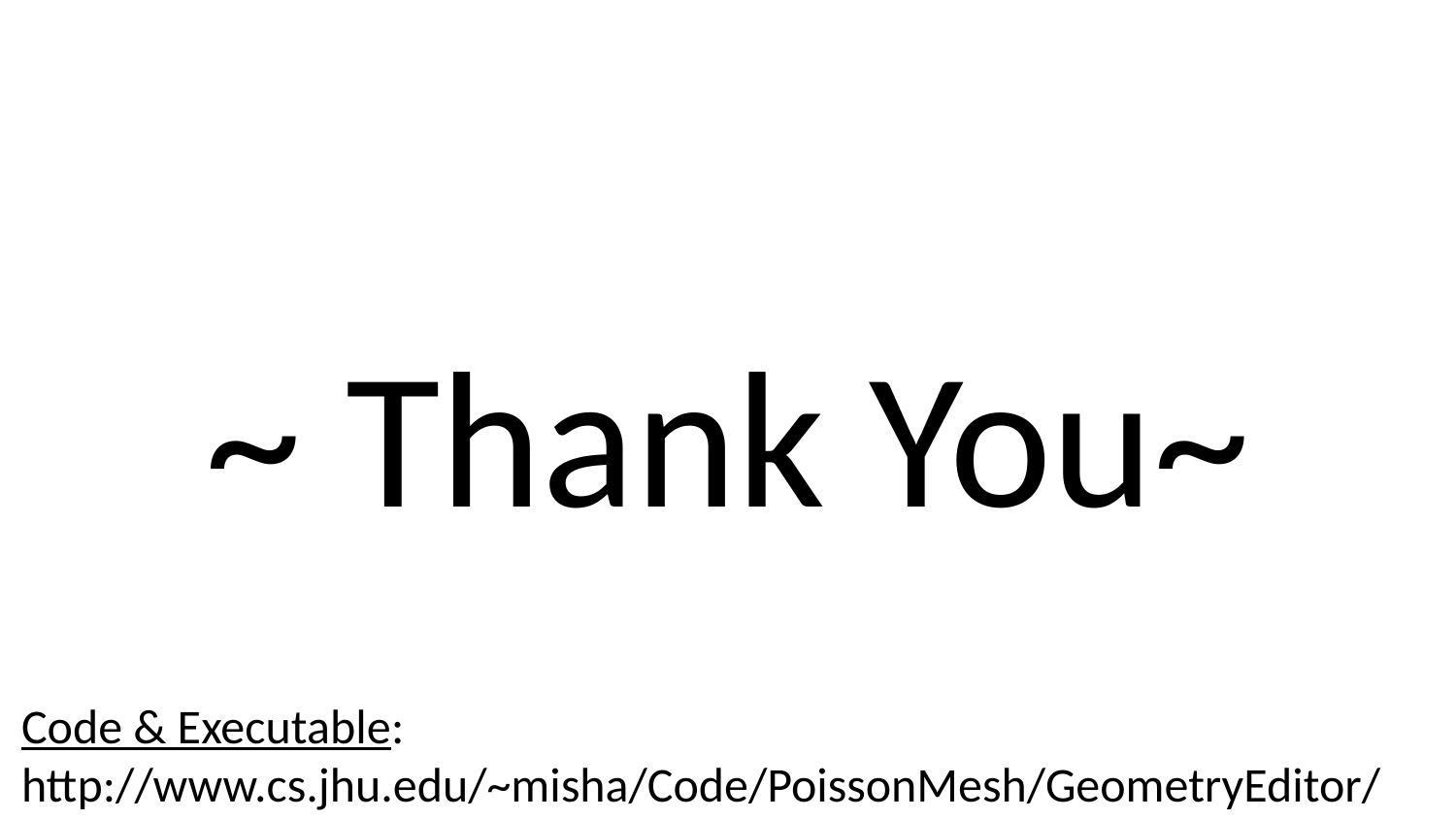

# ~ Thank You~
Code & Executable:
http://www.cs.jhu.edu/~misha/Code/PoissonMesh/GeometryEditor/